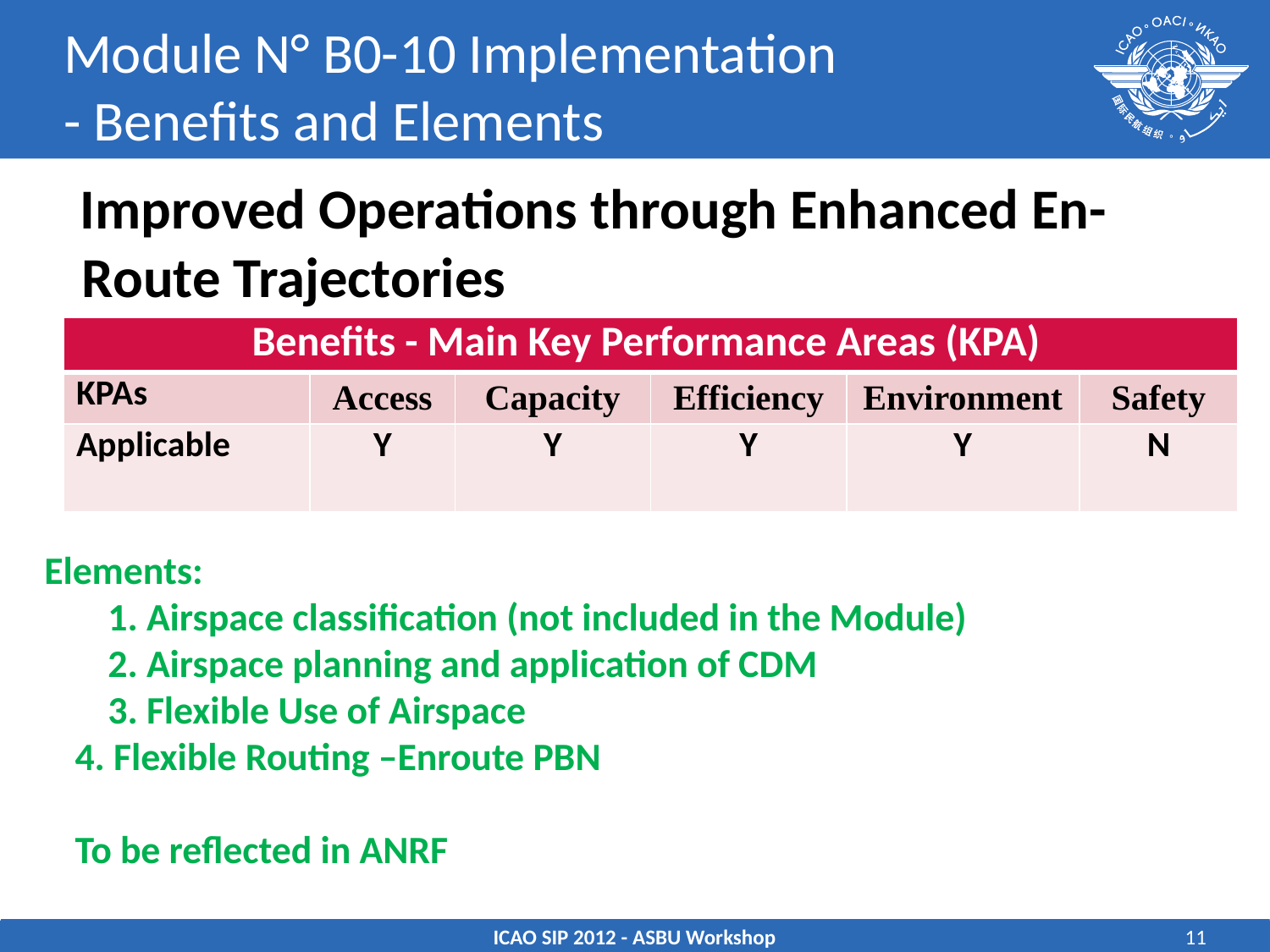

# Module N° B0-10 Implementation                   - Benefits and Elements
 Improved Operations through Enhanced En-Route Trajectories
| Benefits - Main Key Performance Areas (KPA) |  |  |  |  |  |
| --- | --- | --- | --- | --- | --- |
| KPAs | Access | Capacity | Efficiency | Environment | Safety |
| Applicable | Y | Y | Y | Y | N |
Elements:
1. Airspace classification (not included in the Module)
2. Airspace planning and application of CDM
3. Flexible Use of Airspace
4. Flexible Routing –Enroute PBN

To be reflected in ANRF
ICAO SIP 2012 - ASBU Workshop
11